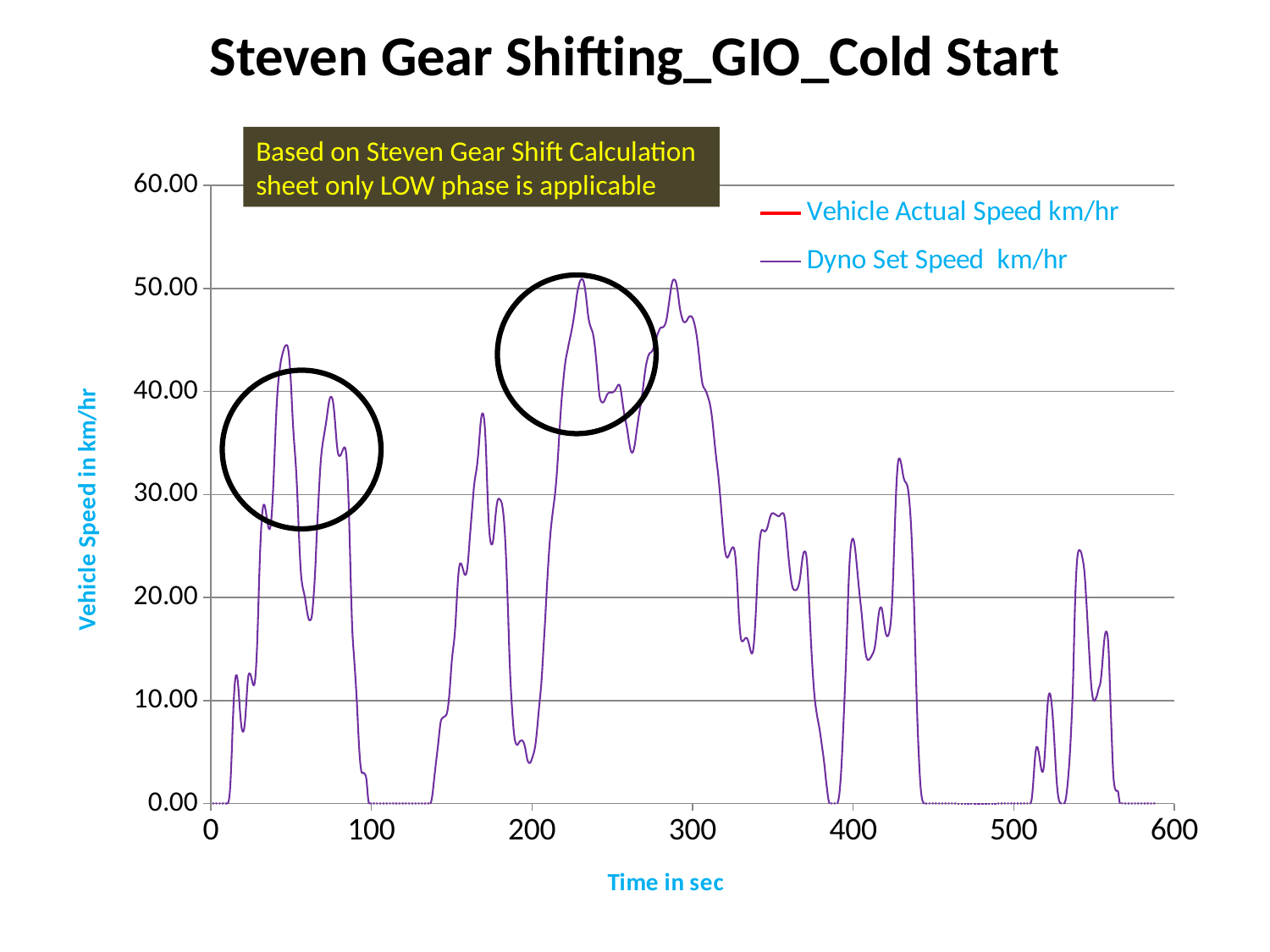

# Steven Gear Shifting_GIO_Cold Start

### Chart

| Category | Vehicle Actual Speed km/hr | Dyno Set Speed  km/hr |
|---|---|---|
Based on Steven Gear Shift Calculation sheet only LOW phase is applicable